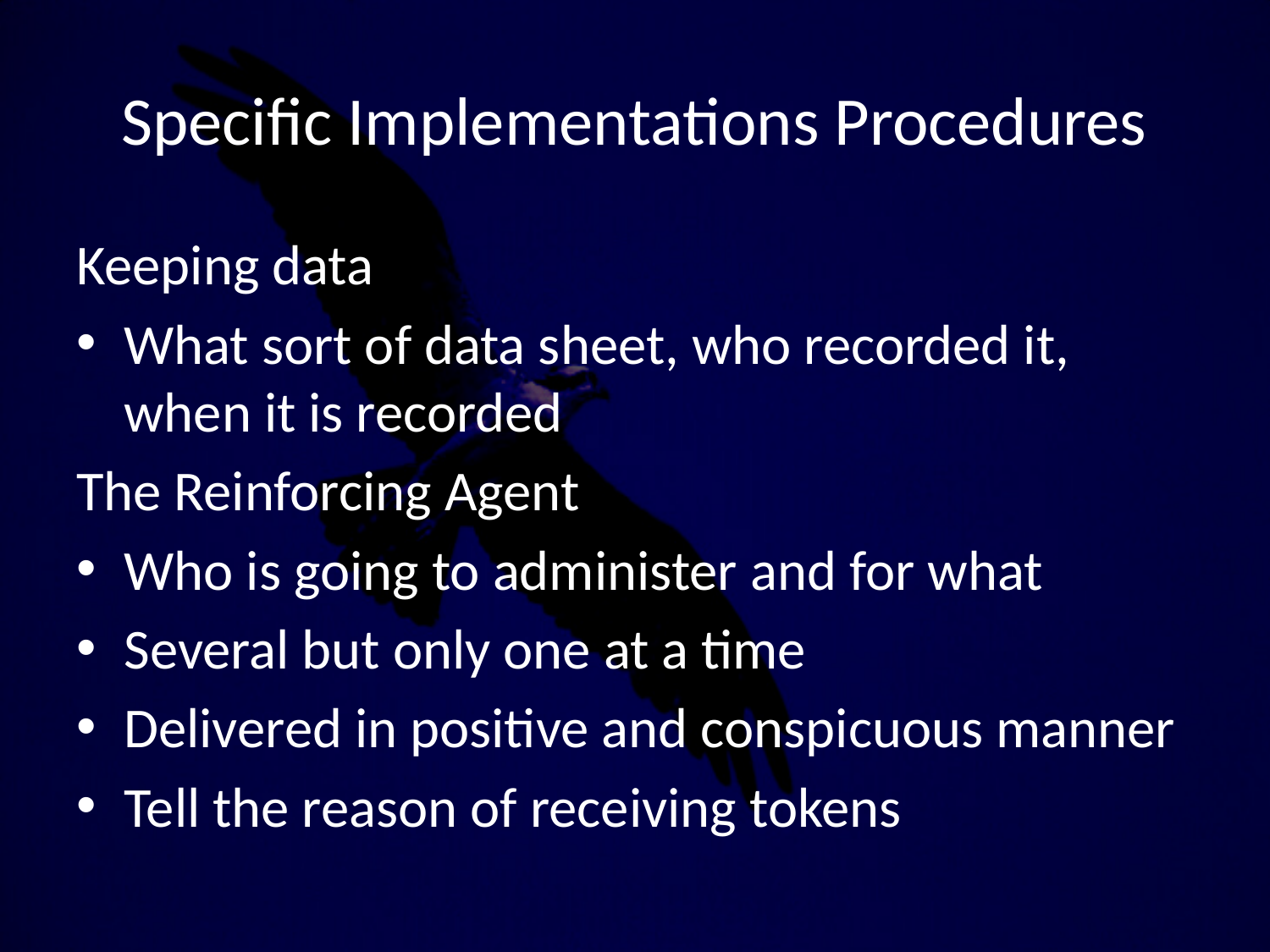

# Specific Implementations Procedures
Keeping data
What sort of data sheet, who recorded it, when it is recorded
The Reinforcing Agent
Who is going to administer and for what
Several but only one at a time
Delivered in positive and conspicuous manner
Tell the reason of receiving tokens